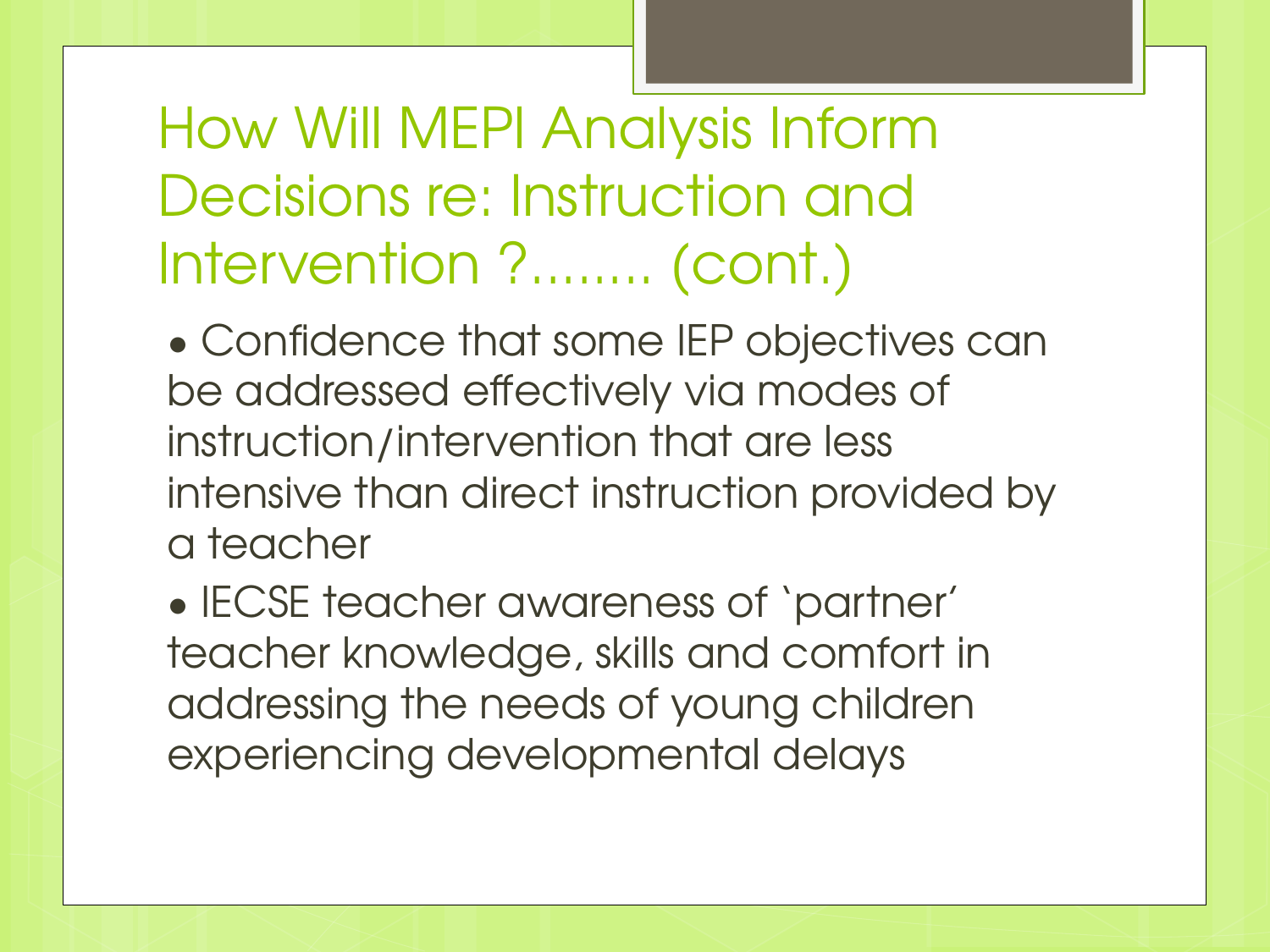

# How Will MEPI Analysis Inform Decisions re: Instruction and Intervention ?........ (cont.)
• Confidence that some IEP objectives can be addressed effectively via modes of instruction/intervention that are less intensive than direct instruction provided by a teacher
• IECSE teacher awareness of ‘partner’ teacher knowledge, skills and comfort in addressing the needs of young children experiencing developmental delays